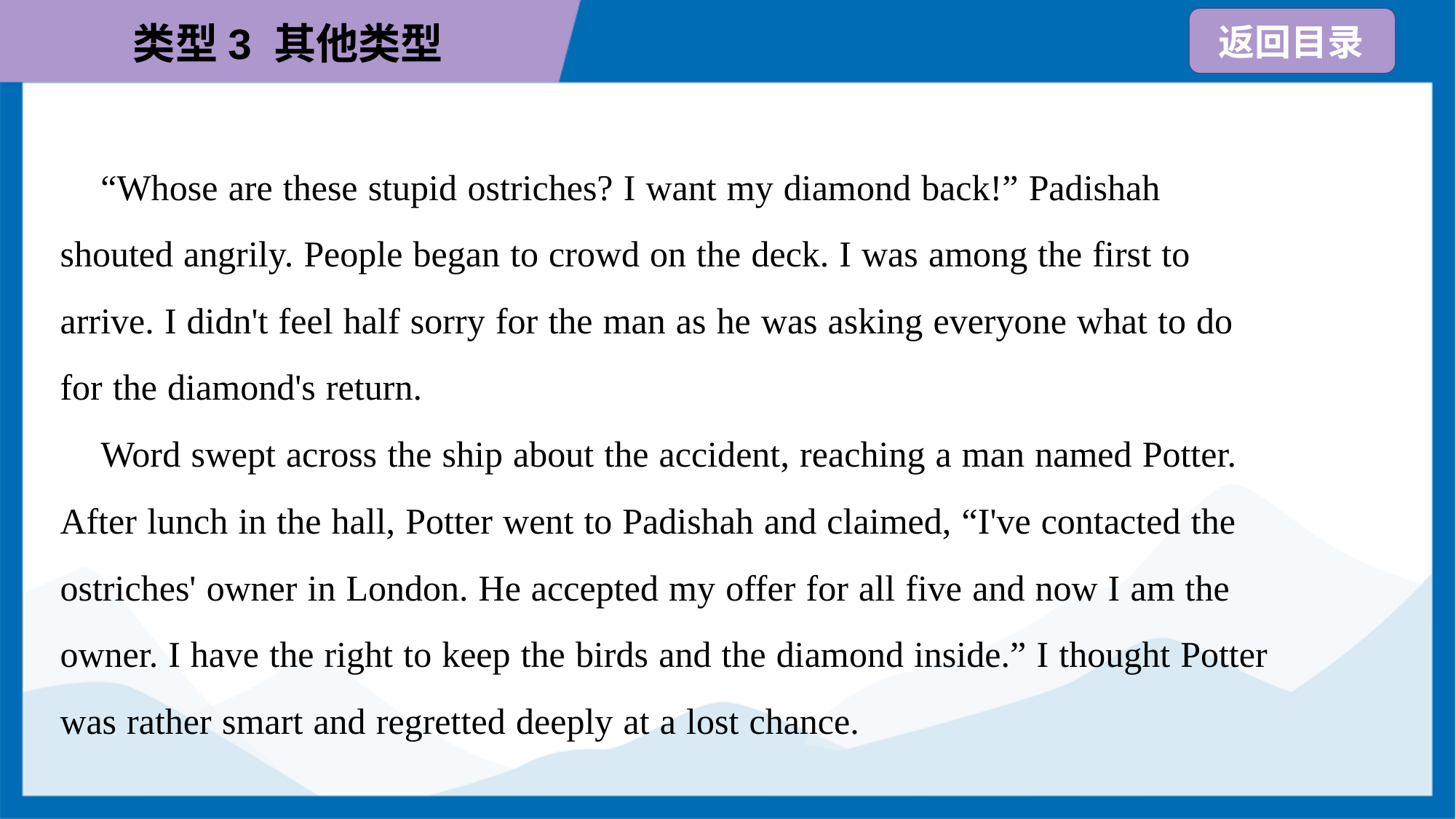

“Whose are these stupid ostriches? I want my diamond back!” Padishah
shouted angrily. People began to crowd on the deck. I was among the first to
arrive. I didn't feel half sorry for the man as he was asking everyone what to do
for the diamond's return.
    Word swept across the ship about the accident, reaching a man named Potter.
After lunch in the hall, Potter went to Padishah and claimed, “I've contacted the
ostriches' owner in London. He accepted my offer for all five and now I am the
owner. I have the right to keep the birds and the diamond inside.” I thought Potter
was rather smart and regretted deeply at a lost chance.